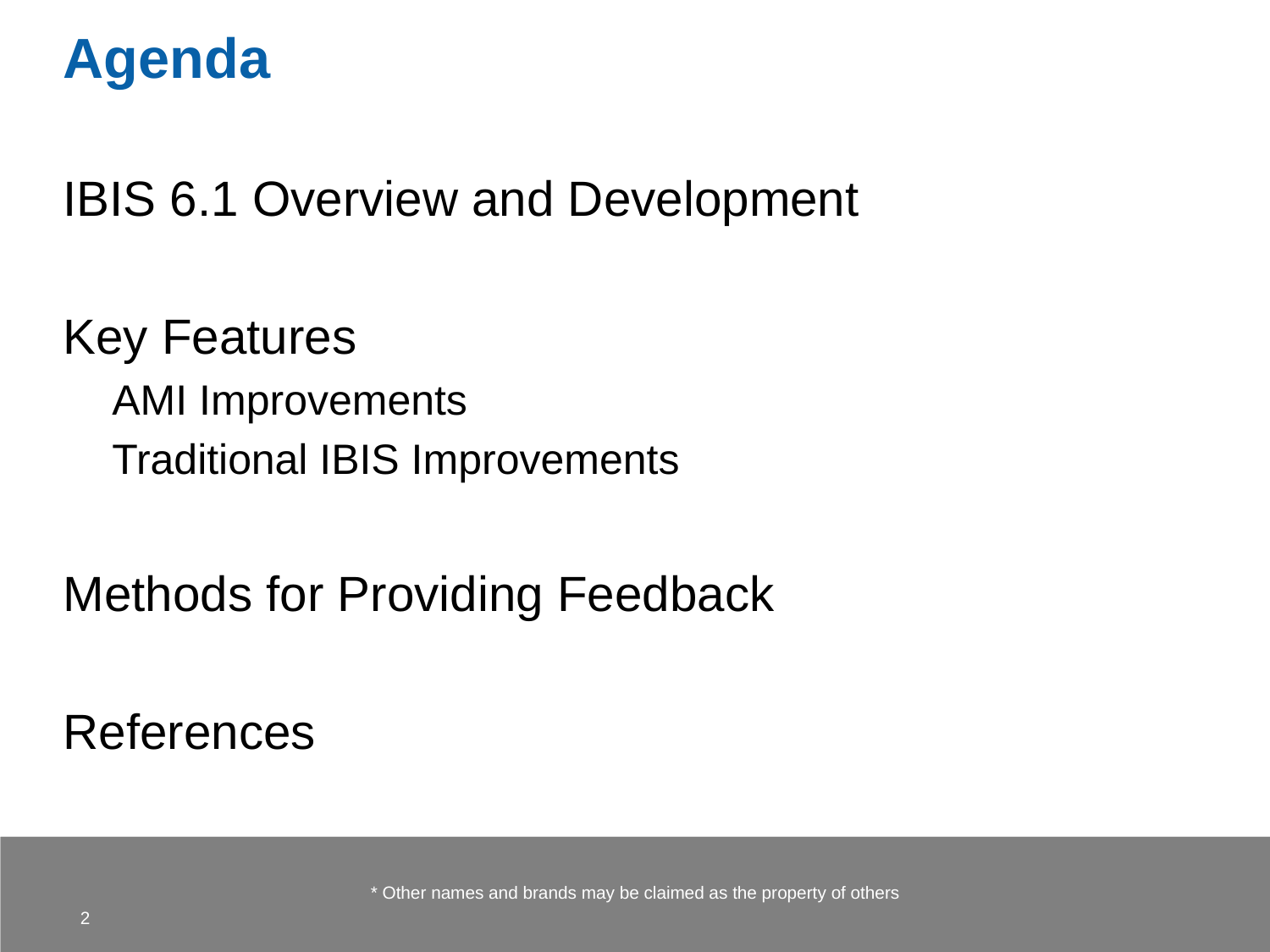

# Agenda
IBIS 6.1 Overview and Development

Key Features
AMI Improvements
Traditional IBIS Improvements

Methods for Providing Feedback

References